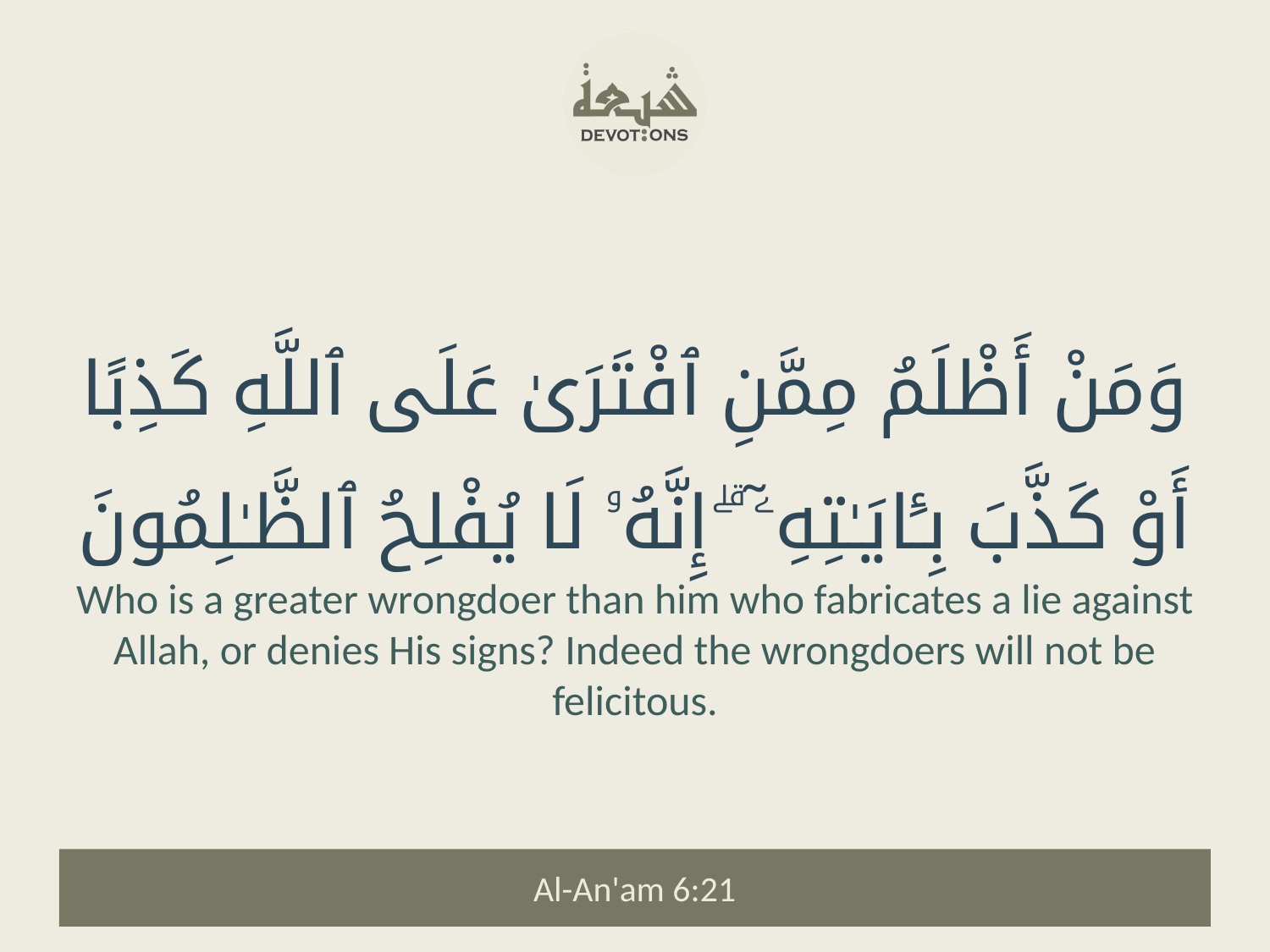

وَمَنْ أَظْلَمُ مِمَّنِ ٱفْتَرَىٰ عَلَى ٱللَّهِ كَذِبًا أَوْ كَذَّبَ بِـَٔايَـٰتِهِۦٓ ۗ إِنَّهُۥ لَا يُفْلِحُ ٱلظَّـٰلِمُونَ
Who is a greater wrongdoer than him who fabricates a lie against Allah, or denies His signs? Indeed the wrongdoers will not be felicitous.
Al-An'am 6:21